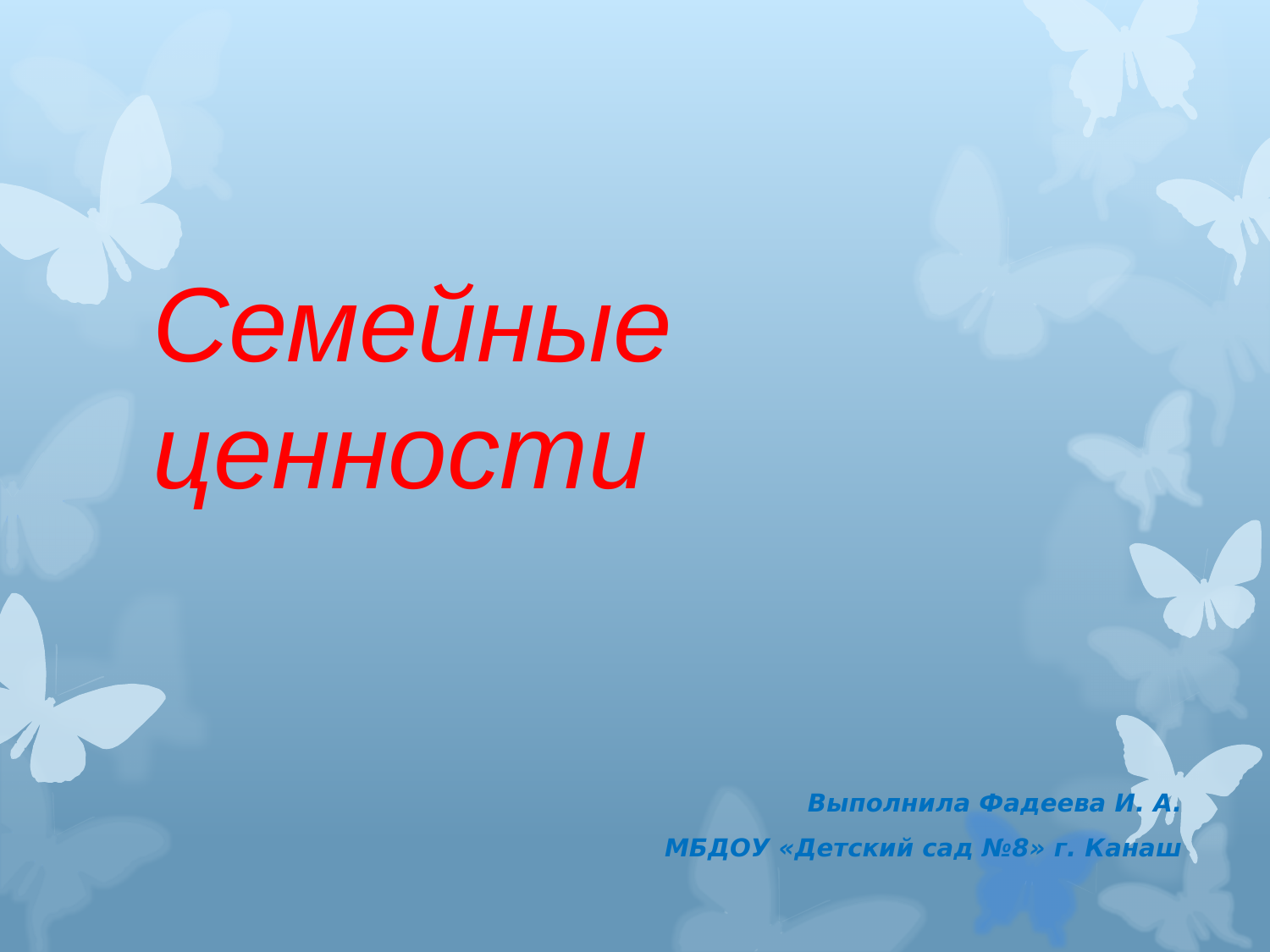

# Семейные ценности

Выполнила Фадеева И. А.
МБДОУ «Детский сад №8» г. Канаш